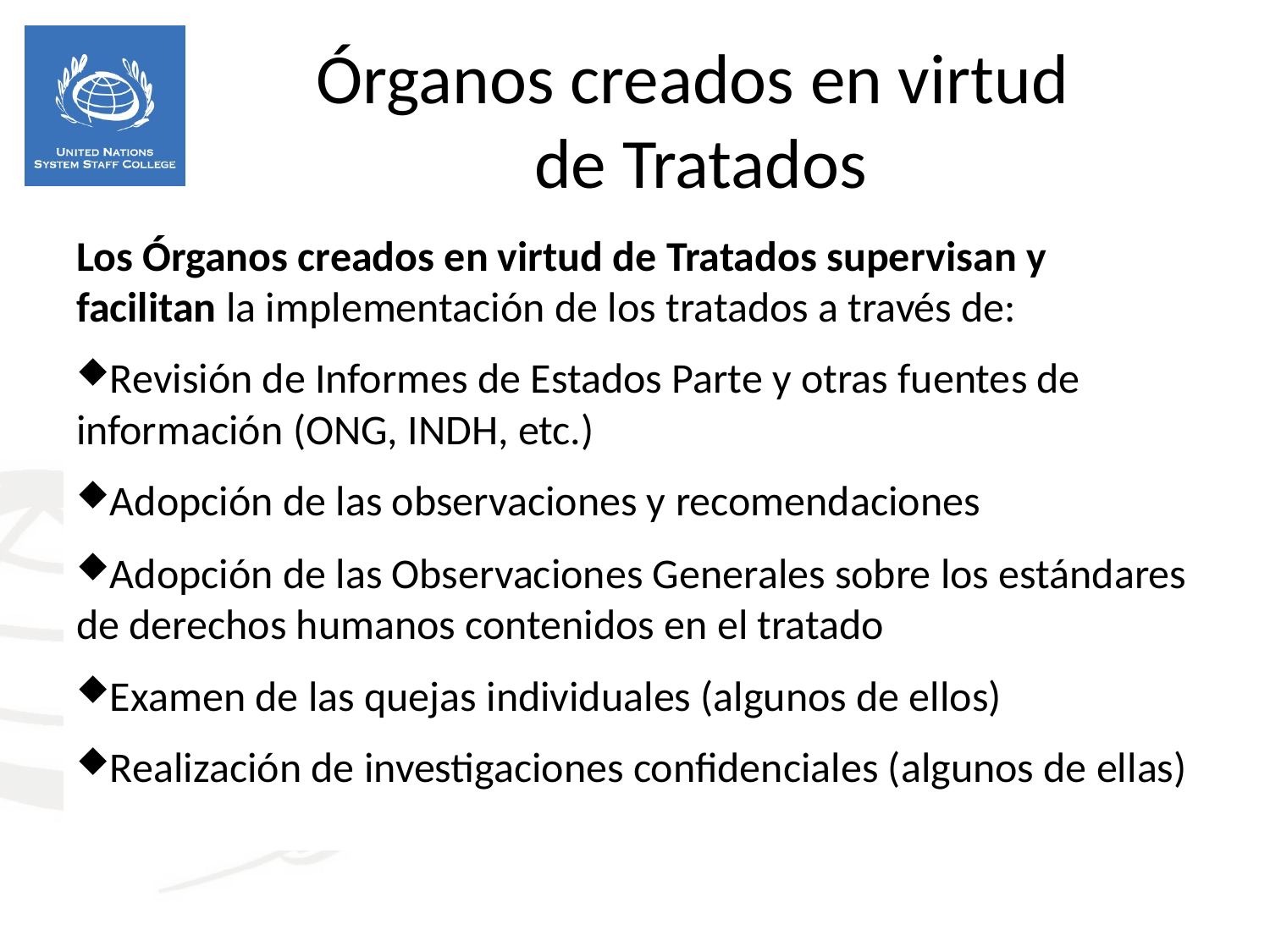

Los Órganos creados en virtud de Tratados supervisan y facilitan la implementación de los tratados a través de:
Revisión de Informes de Estados Parte y otras fuentes de información (ONG, INDH, etc.)
Adopción de las observaciones y recomendaciones
Adopción de las Observaciones Generales sobre los estándares de derechos humanos contenidos en el tratado
Examen de las quejas individuales (algunos de ellos)
Realización de investigaciones confidenciales (algunos de ellas)

Órganos creados en virtud
de Tratados